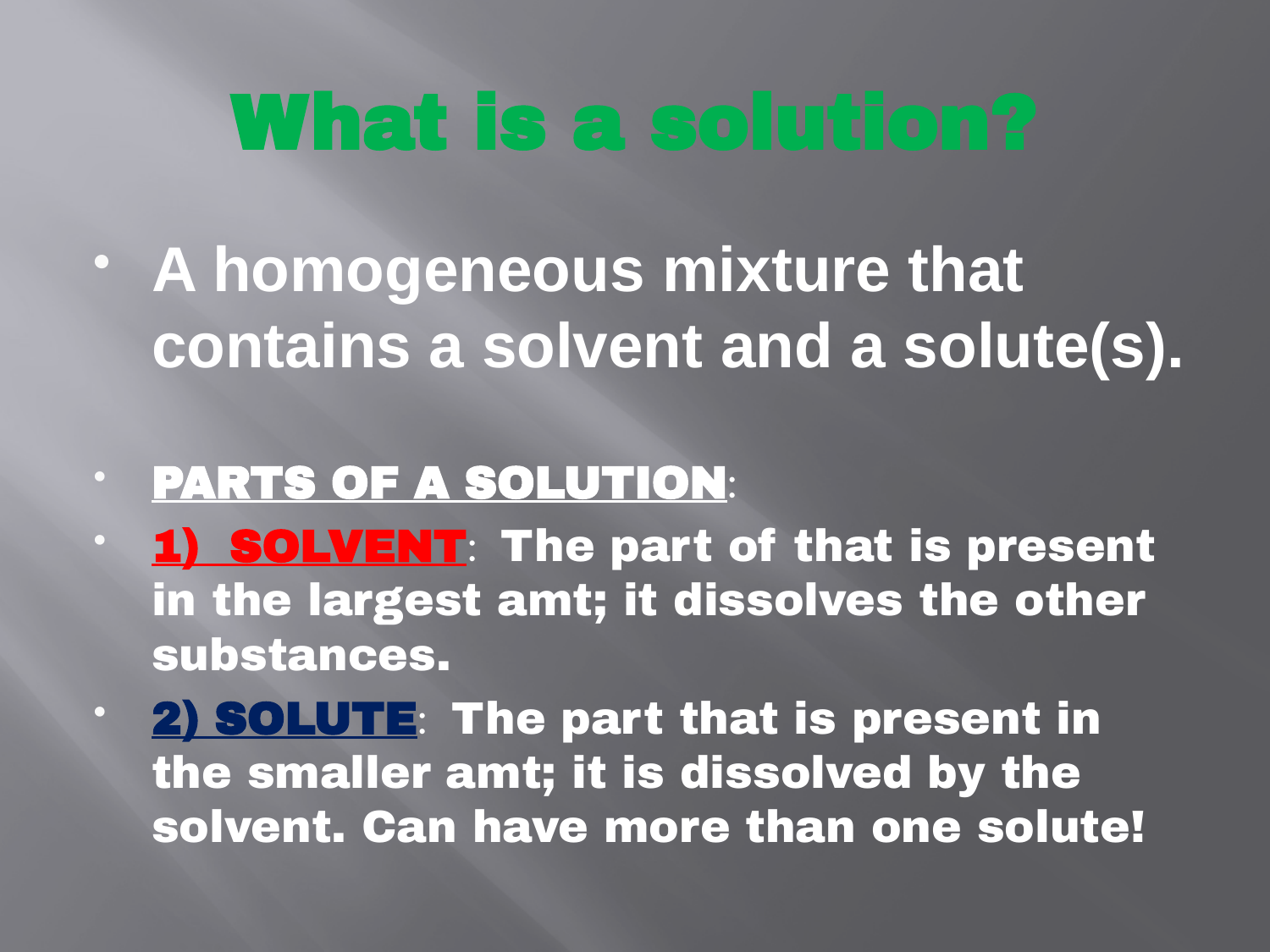

# What is a solution?
A homogeneous mixture that contains a solvent and a solute(s).

PARTS OF A SOLUTION:
1)  SOLVENT:  The part of that is present in the largest amt; it dissolves the other substances.
2) SOLUTE:  The part that is present in the smaller amt; it is dissolved by the solvent. Can have more than one solute!